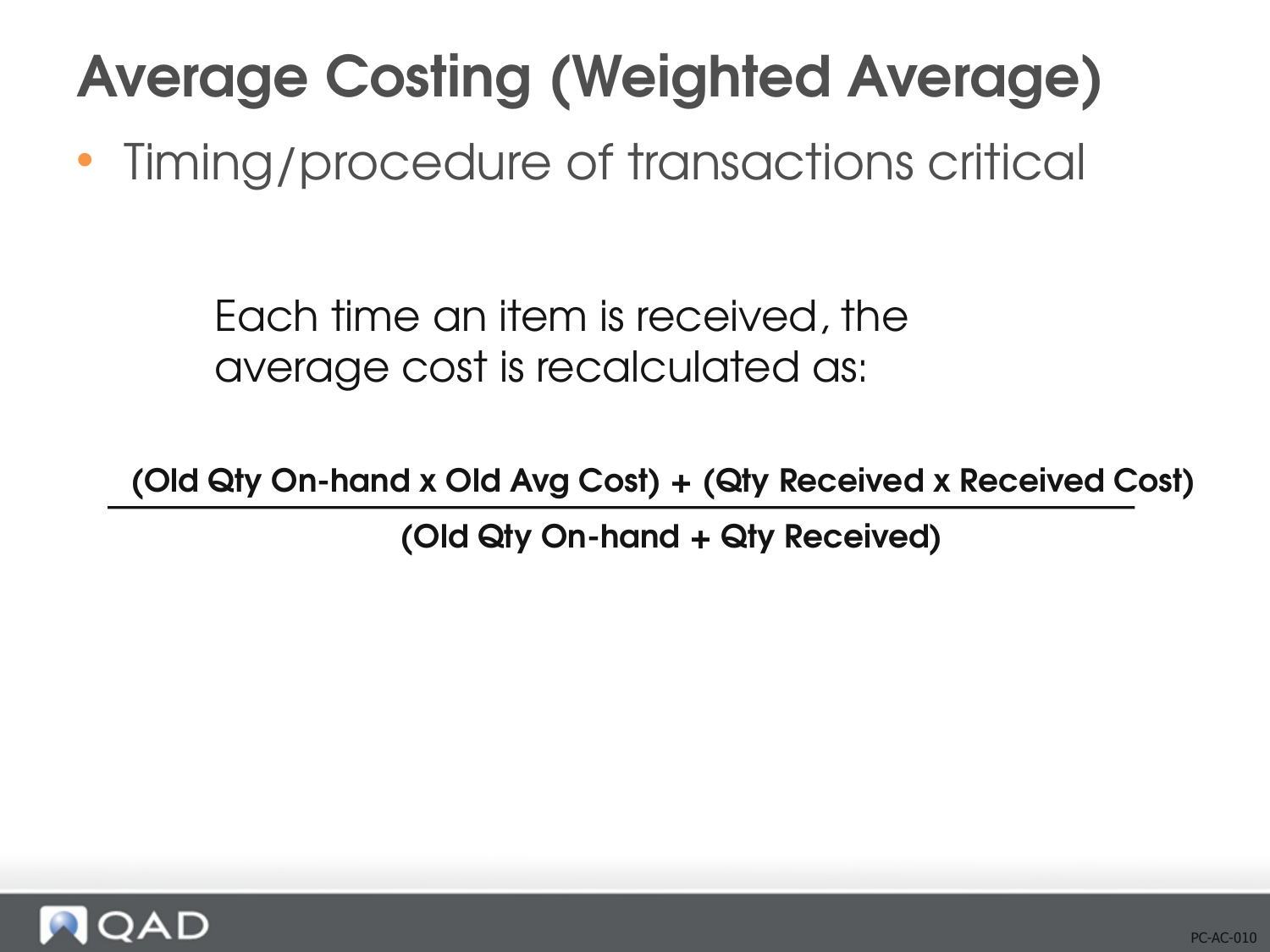

# Average Costing (Weighted Average)
Timing/procedure of transactions critical
Each time an item is received, the average cost is recalculated as:
(Old Qty On-hand x Old Avg Cost) + (Qty Received x Received Cost)

(Old Qty On-hand + Qty Received)
PC-AC-010